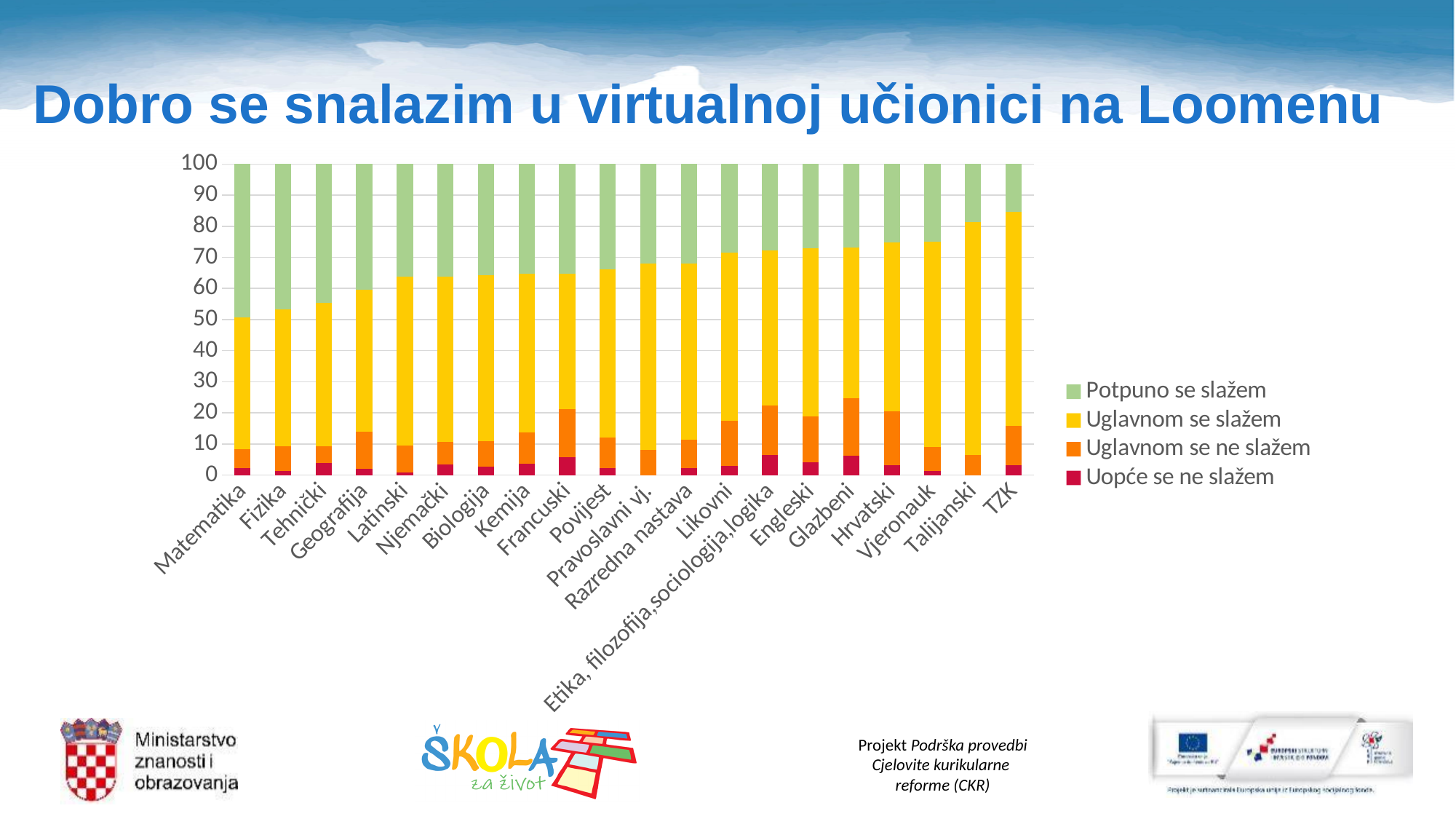

Dobro se snalazim u virtualnoj učionici na Loomenu

### Chart

| Category | Uopće se ne slažem | Uglavnom se ne slažem | Uglavnom se slažem | Potpuno se slažem |
|---|---|---|---|---|
| Matematika | 2.2200772200772203 | 5.984555984555985 | 42.567567567567565 | 49.22779922779923 |
| Fizika | 1.3651877133105803 | 7.849829351535837 | 44.027303754266214 | 46.75767918088737 |
| Tehnički | 3.9215686274509802 | 5.392156862745098 | 46.07843137254902 | 44.6078431372549 |
| Geografija | 2.030456852791878 | 11.928934010152284 | 45.68527918781726 | 40.35532994923858 |
| Latinski | 0.8620689655172413 | 8.620689655172415 | 54.310344827586206 | 36.206896551724135 |
| Njemački | 3.3093525179856114 | 7.338129496402877 | 53.23741007194245 | 36.115107913669064 |
| Biologija | 2.7243589743589745 | 8.173076923076923 | 53.36538461538461 | 35.73717948717949 |
| Kemija | 3.7383177570093453 | 10.046728971962617 | 50.93457943925234 | 35.280373831775705 |
| Francuski | 5.633802816901409 | 15.492957746478872 | 43.66197183098591 | 35.2112676056338 |
| Povijest | 2.1848739495798317 | 9.915966386554622 | 54.11764705882353 | 33.78151260504202 |
| Pravoslavni vj. | 0.0 | 8.0 | 60.0 | 32.0 |
| Razredna nastava | 2.2707919386886175 | 8.998013057053647 | 56.76979846721544 | 31.96139653704229 |
| Likovni | 3.041825095057034 | 14.44866920152091 | 53.99239543726235 | 28.517110266159694 |
| Etika, filozofija,sociologija,logika | 6.521739130434782 | 15.760869565217392 | 50.0 | 27.717391304347828 |
| Engleski | 4.025974025974026 | 14.935064935064934 | 53.961038961038966 | 27.07792207792208 |
| Glazbeni | 6.299212598425196 | 18.503937007874015 | 48.4251968503937 | 26.77165354330709 |
| Hrvatski | 3.2436708860759493 | 17.167721518987342 | 54.35126582278481 | 25.2373417721519 |
| Vjeronauk | 1.2170385395537524 | 7.910750507099391 | 66.02434077079108 | 24.84787018255578 |
| Talijanski | 0.0 | 6.451612903225806 | 75.0 | 18.548387096774192 |
| TZK | 3.2710280373831773 | 12.616822429906541 | 68.69158878504673 | 15.42056074766355 |